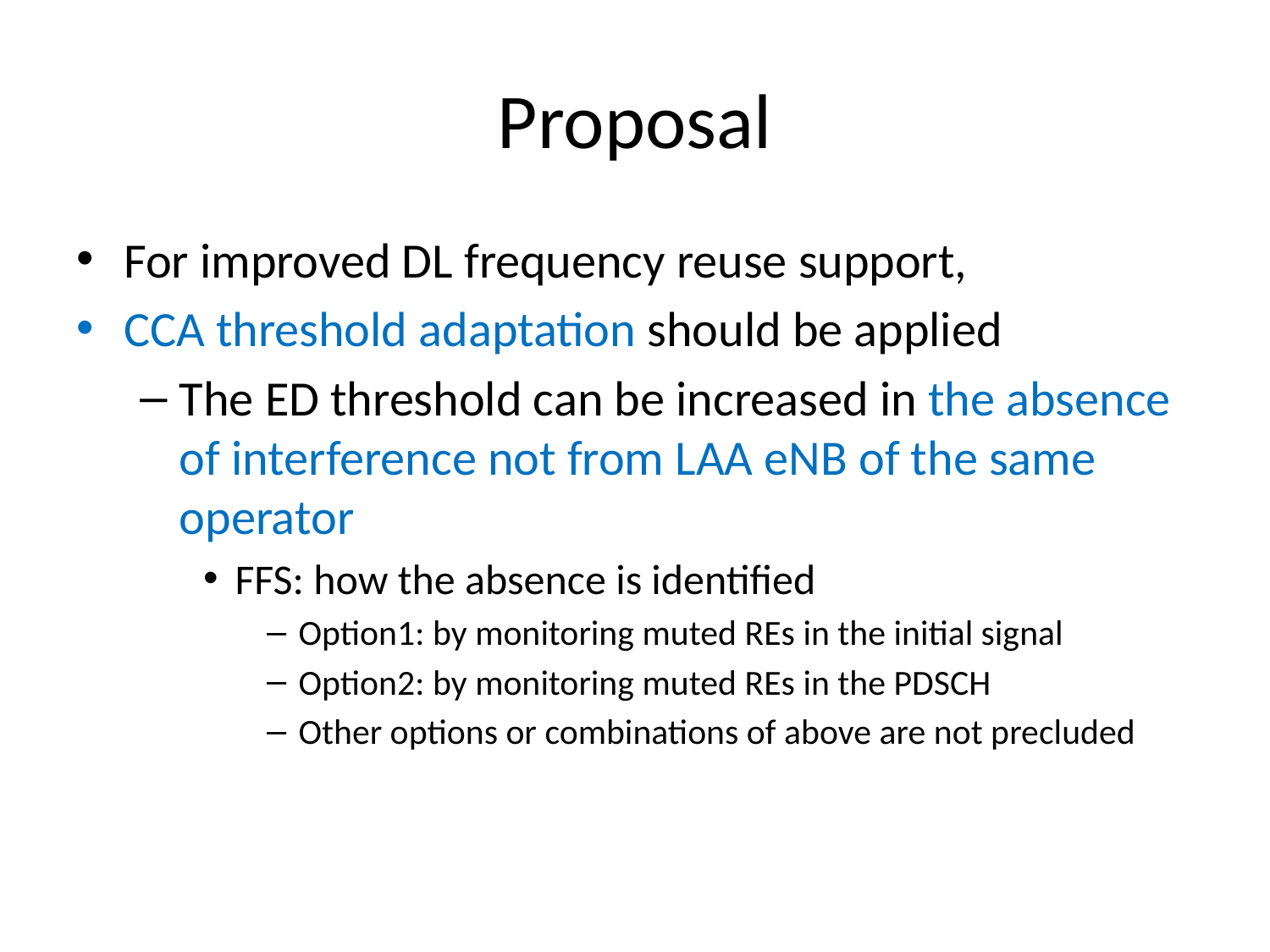

# Proposal
For improved DL frequency reuse support,
CCA threshold adaptation should be applied
The ED threshold can be increased in the absence of interference not from LAA eNB of the same operator
FFS: how the absence is identified
Option1: by monitoring muted REs in the initial signal
Option2: by monitoring muted REs in the PDSCH
Other options or combinations of above are not precluded